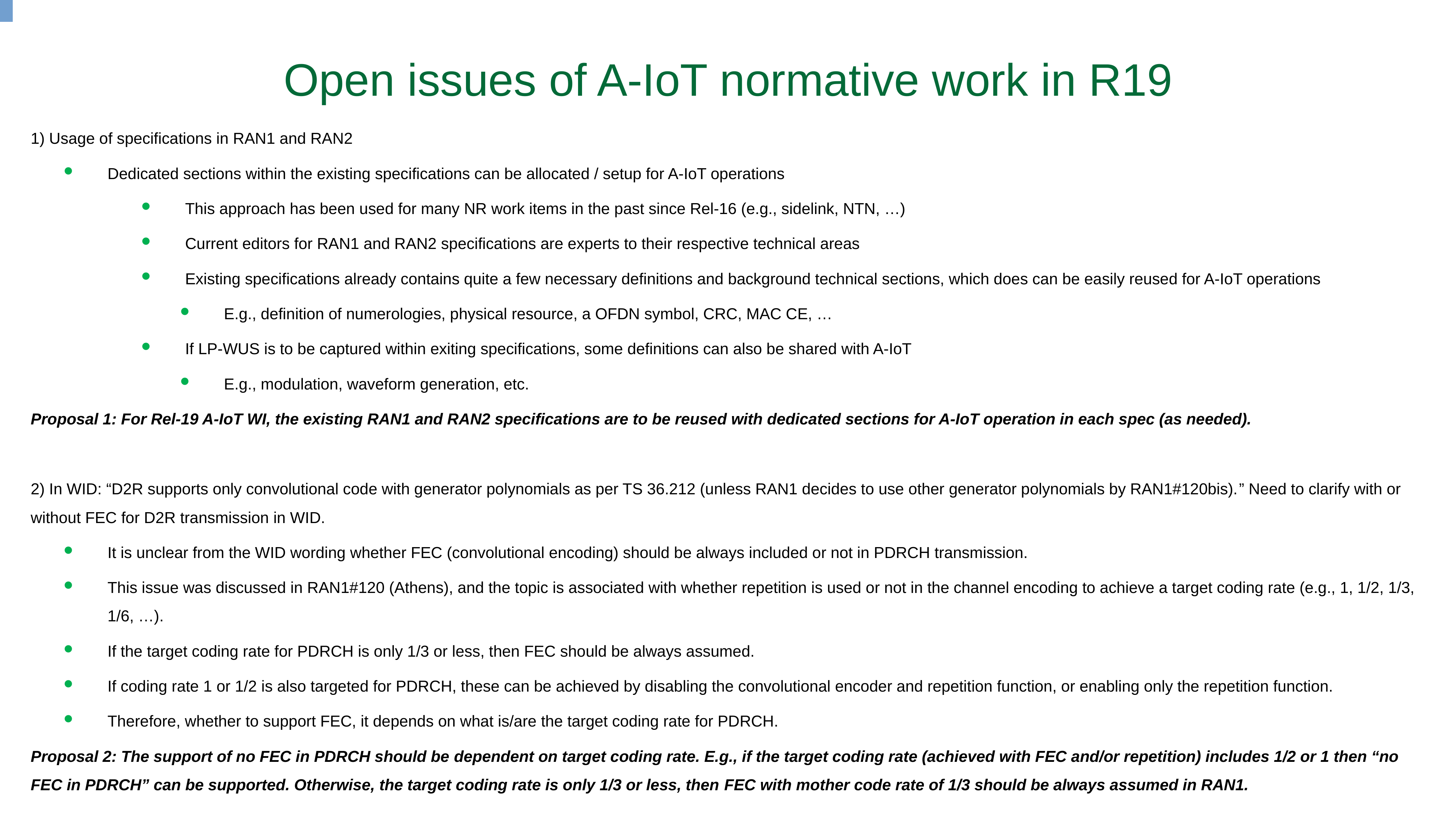

# Open issues of A-IoT normative work in R19
1) Usage of specifications in RAN1 and RAN2
Dedicated sections within the existing specifications can be allocated / setup for A-IoT operations
This approach has been used for many NR work items in the past since Rel-16 (e.g., sidelink, NTN, …)
Current editors for RAN1 and RAN2 specifications are experts to their respective technical areas
Existing specifications already contains quite a few necessary definitions and background technical sections, which does can be easily reused for A-IoT operations
E.g., definition of numerologies, physical resource, a OFDN symbol, CRC, MAC CE, …
If LP-WUS is to be captured within exiting specifications, some definitions can also be shared with A-IoT
E.g., modulation, waveform generation, etc.
Proposal 1: For Rel-19 A-IoT WI, the existing RAN1 and RAN2 specifications are to be reused with dedicated sections for A-IoT operation in each spec (as needed).

2) In WID: “D2R supports only convolutional code with generator polynomials as per TS 36.212 (unless RAN1 decides to use other generator polynomials by RAN1#120bis).” Need to clarify with or without FEC for D2R transmission in WID.
It is unclear from the WID wording whether FEC (convolutional encoding) should be always included or not in PDRCH transmission.
This issue was discussed in RAN1#120 (Athens), and the topic is associated with whether repetition is used or not in the channel encoding to achieve a target coding rate (e.g., 1, 1/2, 1/3, 1/6, …).
If the target coding rate for PDRCH is only 1/3 or less, then FEC should be always assumed.
If coding rate 1 or 1/2 is also targeted for PDRCH, these can be achieved by disabling the convolutional encoder and repetition function, or enabling only the repetition function.
Therefore, whether to support FEC, it depends on what is/are the target coding rate for PDRCH.
Proposal 2: The support of no FEC in PDRCH should be dependent on target coding rate. E.g., if the target coding rate (achieved with FEC and/or repetition) includes 1/2 or 1 then “no FEC in PDRCH” can be supported. Otherwise, the target coding rate is only 1/3 or less, then FEC with mother code rate of 1/3 should be always assumed in RAN1.